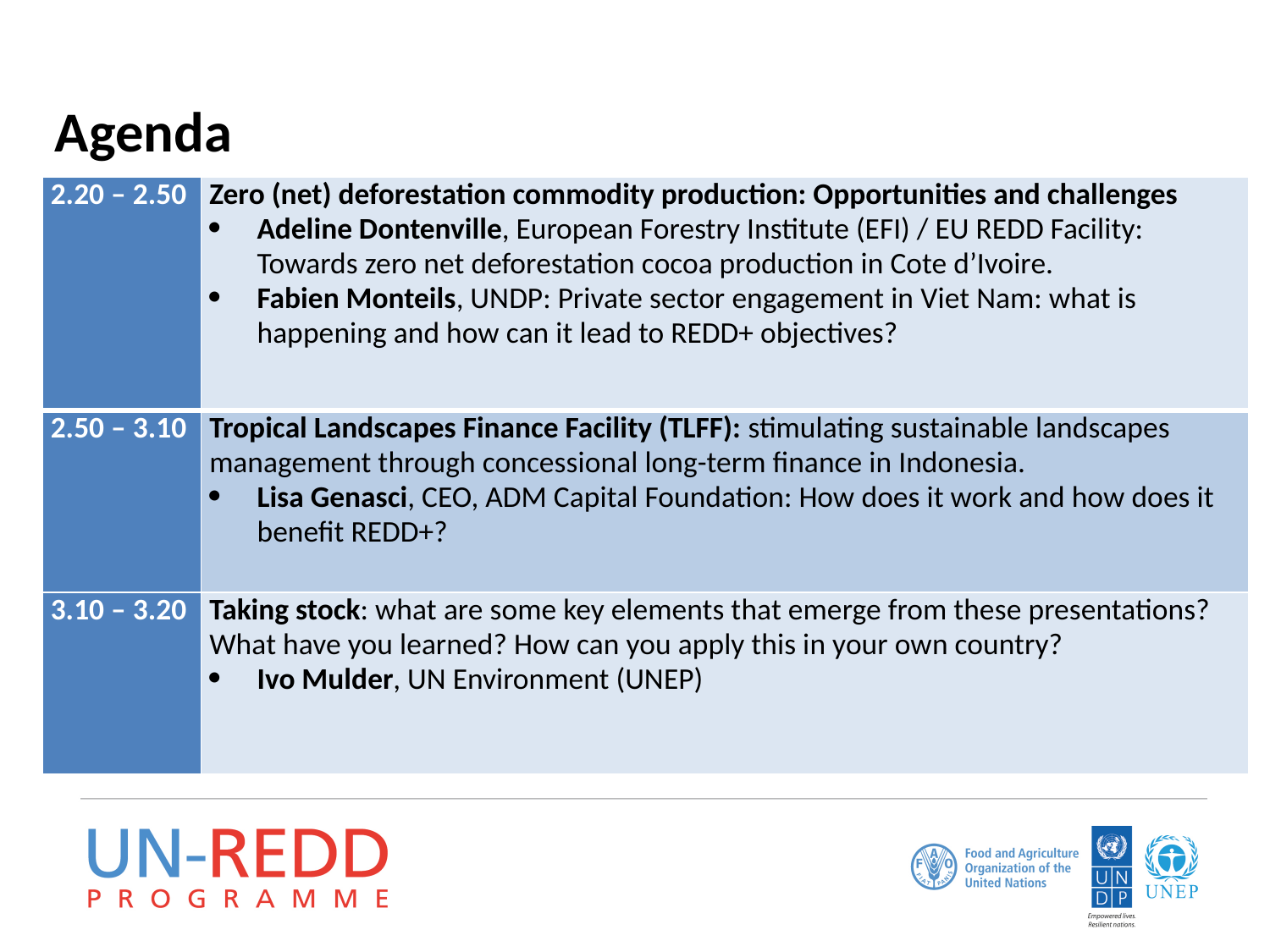

Agenda
| 2.20 – 2.50 | Zero (net) deforestation commodity production: Opportunities and challenges Adeline Dontenville, European Forestry Institute (EFI) / EU REDD Facility: Towards zero net deforestation cocoa production in Cote d’Ivoire. Fabien Monteils, UNDP: Private sector engagement in Viet Nam: what is happening and how can it lead to REDD+ objectives? |
| --- | --- |
| 2.50 – 3.10 | Tropical Landscapes Finance Facility (TLFF): stimulating sustainable landscapes management through concessional long-term finance in Indonesia. Lisa Genasci, CEO, ADM Capital Foundation: How does it work and how does it benefit REDD+? |
| 3.10 – 3.20 | Taking stock: what are some key elements that emerge from these presentations? What have you learned? How can you apply this in your own country? Ivo Mulder, UN Environment (UNEP) |